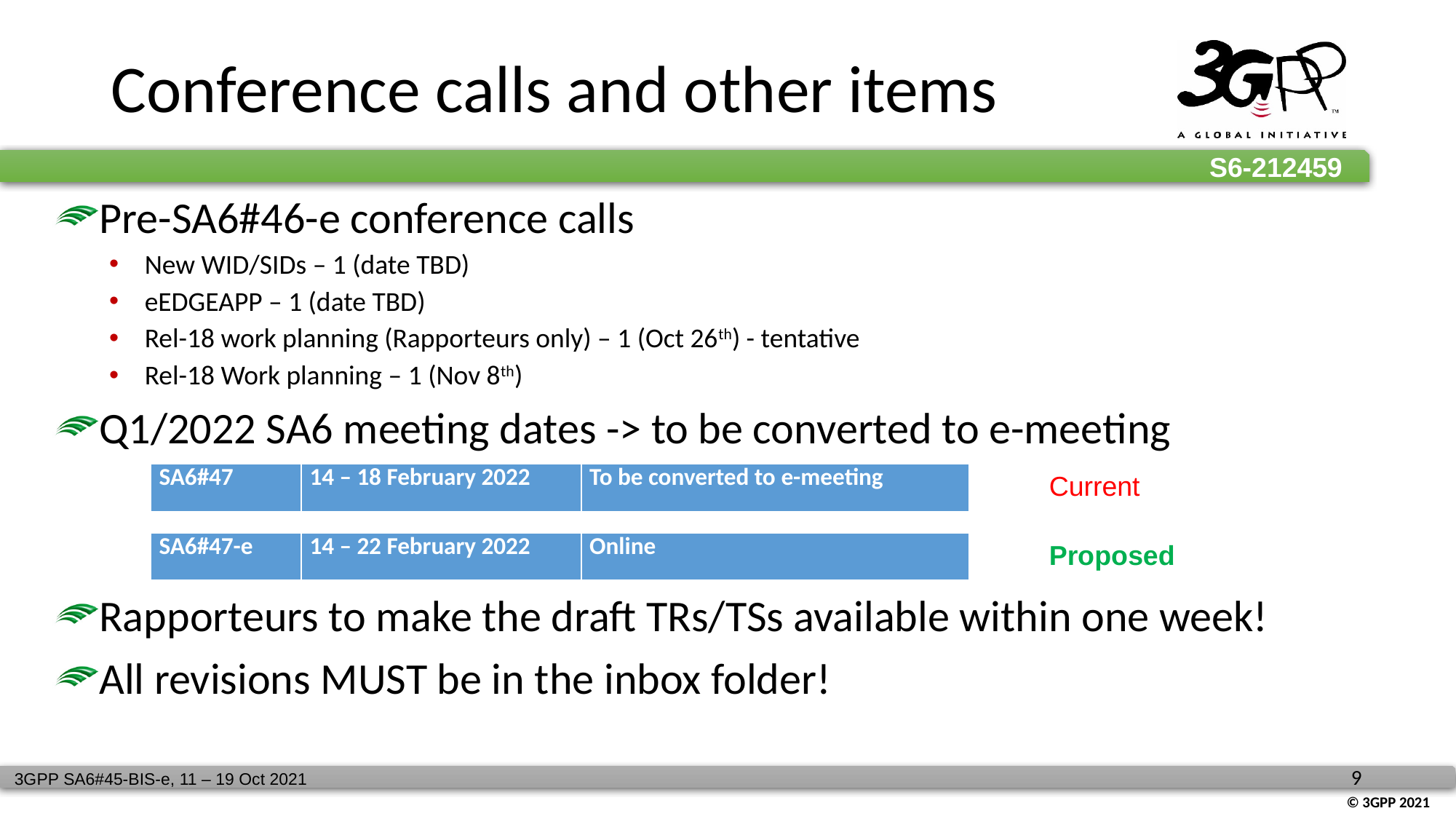

# Conference calls and other items
Pre-SA6#46-e conference calls
New WID/SIDs – 1 (date TBD)
eEDGEAPP – 1 (date TBD)
Rel-18 work planning (Rapporteurs only) – 1 (Oct 26th) - tentative
Rel-18 Work planning – 1 (Nov 8th)
Q1/2022 SA6 meeting dates -> to be converted to e-meeting

Rapporteurs to make the draft TRs/TSs available within one week!
All revisions MUST be in the inbox folder!

| SA6#47 | 14 – 18 February 2022 | To be converted to e-meeting |
| --- | --- | --- |
Current
| SA6#47-e | 14 – 22 February 2022 | Online |
| --- | --- | --- |
Proposed